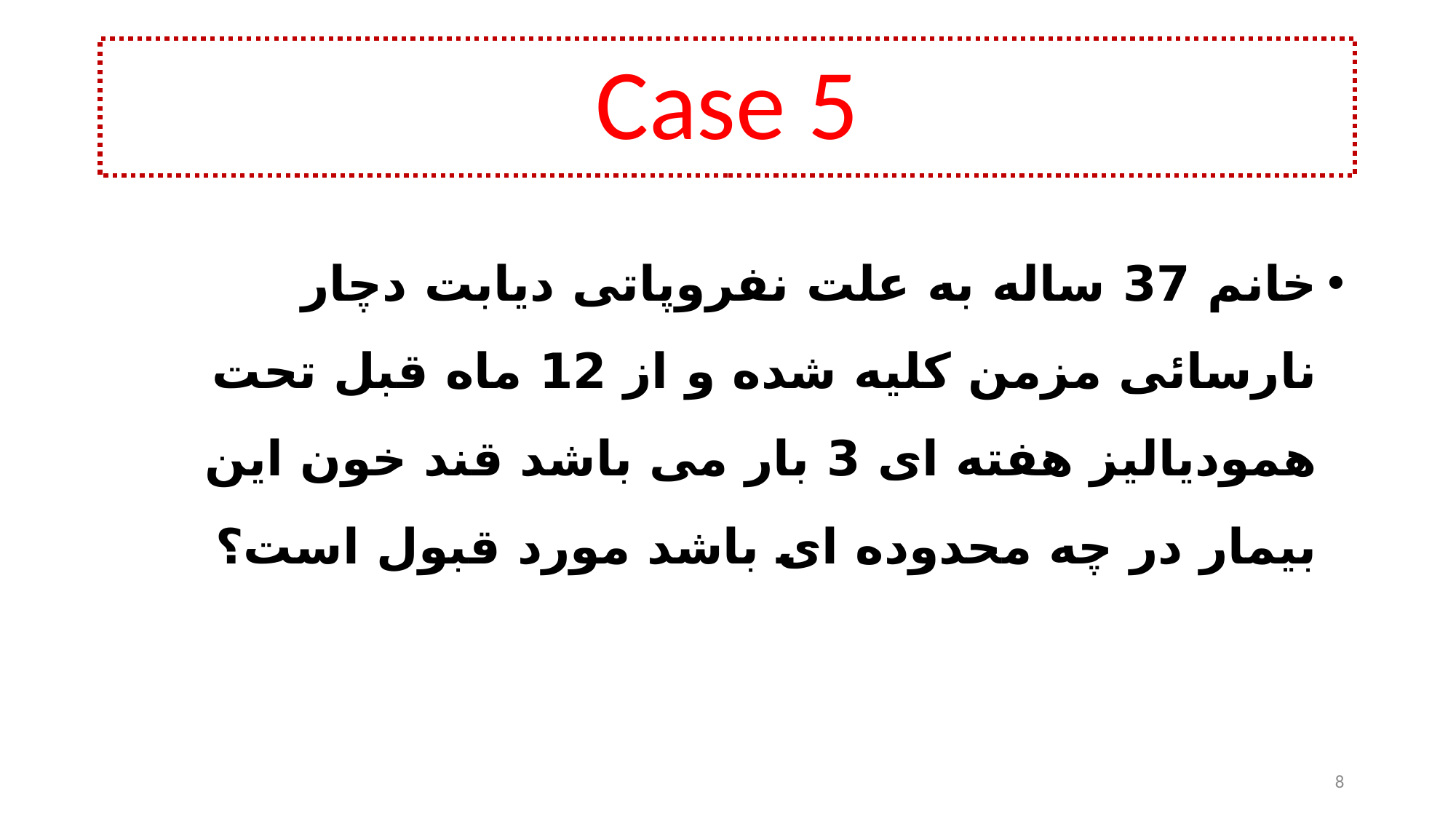

Case 5
خانم 37 ساله به علت نفروپاتی دیابت دچار نارسائی مزمن کلیه شده و از 12 ماه قبل تحت همودیالیز هفته ای 3 بار می باشد قند خون این بیمار در چه محدوده ای باشد مورد قبول است؟

8